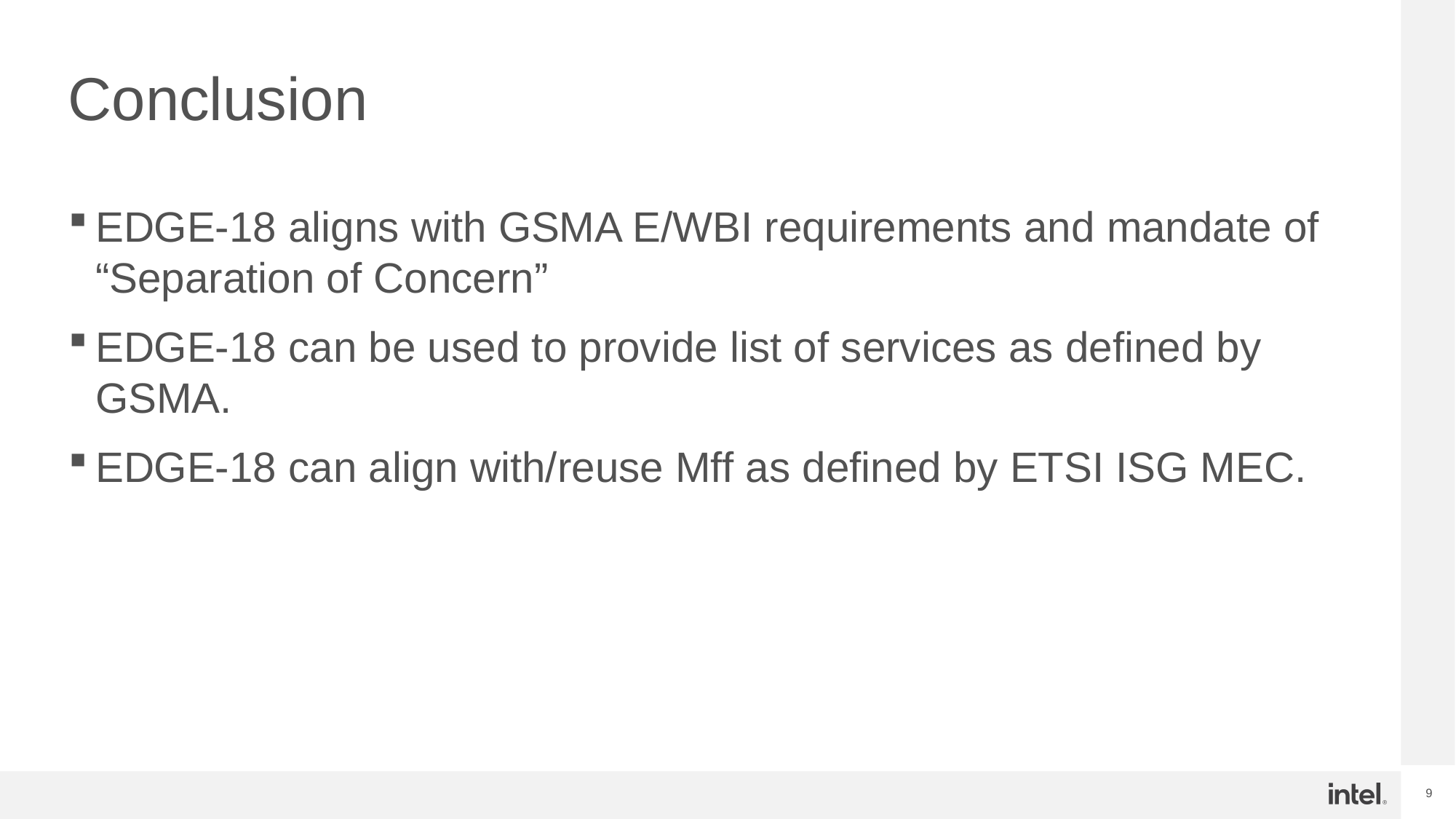

# Conclusion
EDGE-18 aligns with GSMA E/WBI requirements and mandate of “Separation of Concern”
EDGE-18 can be used to provide list of services as defined by GSMA.
EDGE-18 can align with/reuse Mff as defined by ETSI ISG MEC.